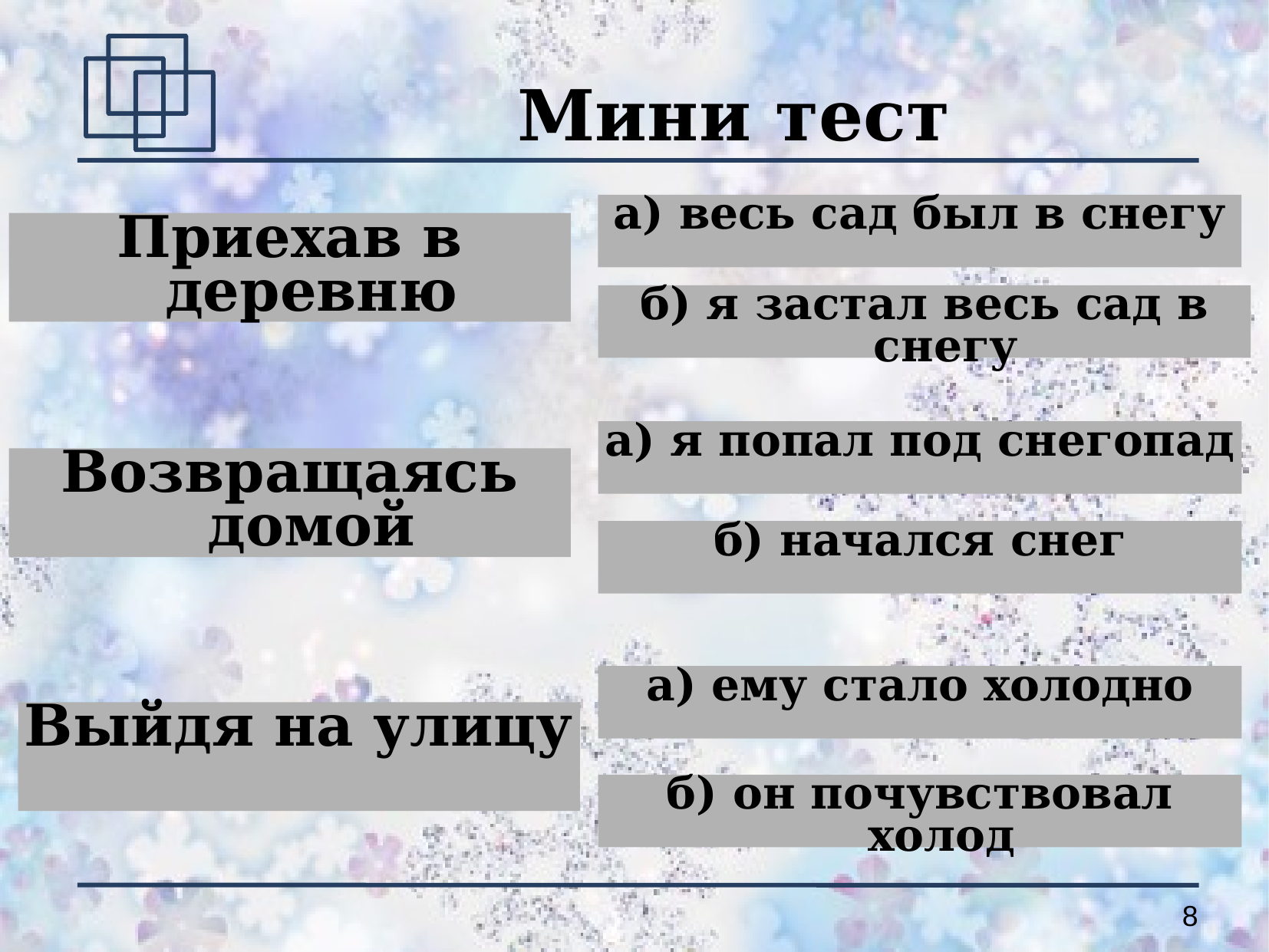

# Мини тест
а) весь сад был в снегу
Приехав в деревню
б) я застал весь сад в снегу
а) я попал под снегопад
Возвращаясь домой
б) начался снег
а) ему стало холодно
Выйдя на улицу
б) он почувствовал холод